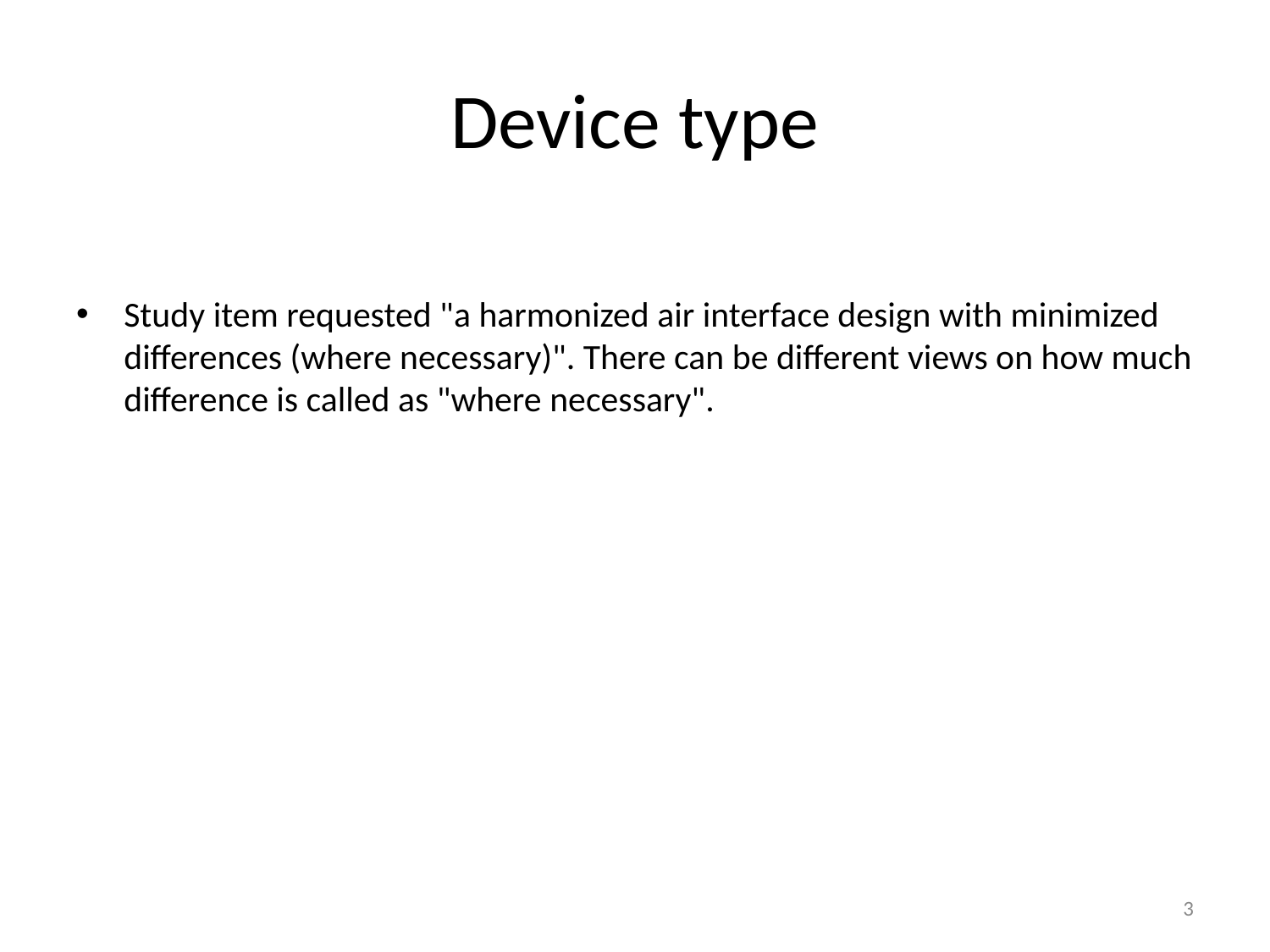

# Device type
Study item requested "a harmonized air interface design with minimized differences (where necessary)". There can be different views on how much difference is called as "where necessary".

3